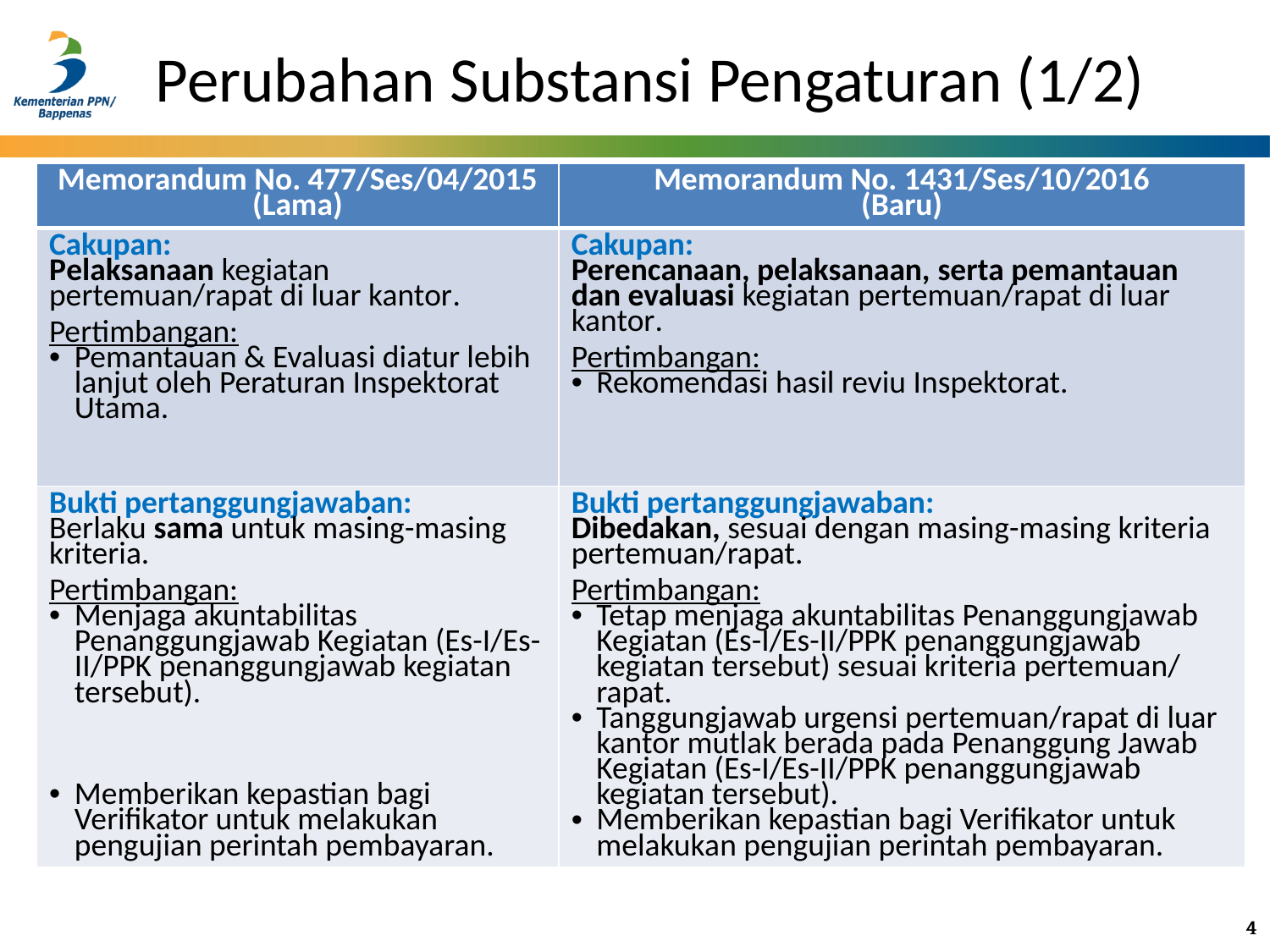

# Perubahan Substansi Pengaturan (1/2)
| Memorandum No. 477/Ses/04/2015 (Lama) | Memorandum No. 1431/Ses/10/2016 (Baru) |
| --- | --- |
| Cakupan: Pelaksanaan kegiatan pertemuan/rapat di luar kantor. Pertimbangan: Pemantauan & Evaluasi diatur lebih lanjut oleh Peraturan Inspektorat Utama. | Cakupan: Perencanaan, pelaksanaan, serta pemantauan dan evaluasi kegiatan pertemuan/rapat di luar kantor. Pertimbangan: Rekomendasi hasil reviu Inspektorat. |
| Bukti pertanggungjawaban: Berlaku sama untuk masing-masing kriteria. Pertimbangan: Menjaga akuntabilitas Penanggungjawab Kegiatan (Es-I/Es-II/PPK penanggungjawab kegiatan tersebut). Memberikan kepastian bagi Verifikator untuk melakukan pengujian perintah pembayaran. | Bukti pertanggungjawaban: Dibedakan, sesuai dengan masing-masing kriteria pertemuan/rapat. Pertimbangan: Tetap menjaga akuntabilitas Penanggungjawab Kegiatan (Es-I/Es-II/PPK penanggungjawab kegiatan tersebut) sesuai kriteria pertemuan/ rapat. Tanggungjawab urgensi pertemuan/rapat di luar kantor mutlak berada pada Penanggung Jawab Kegiatan (Es-I/Es-II/PPK penanggungjawab kegiatan tersebut). Memberikan kepastian bagi Verifikator untuk melakukan pengujian perintah pembayaran. |
4